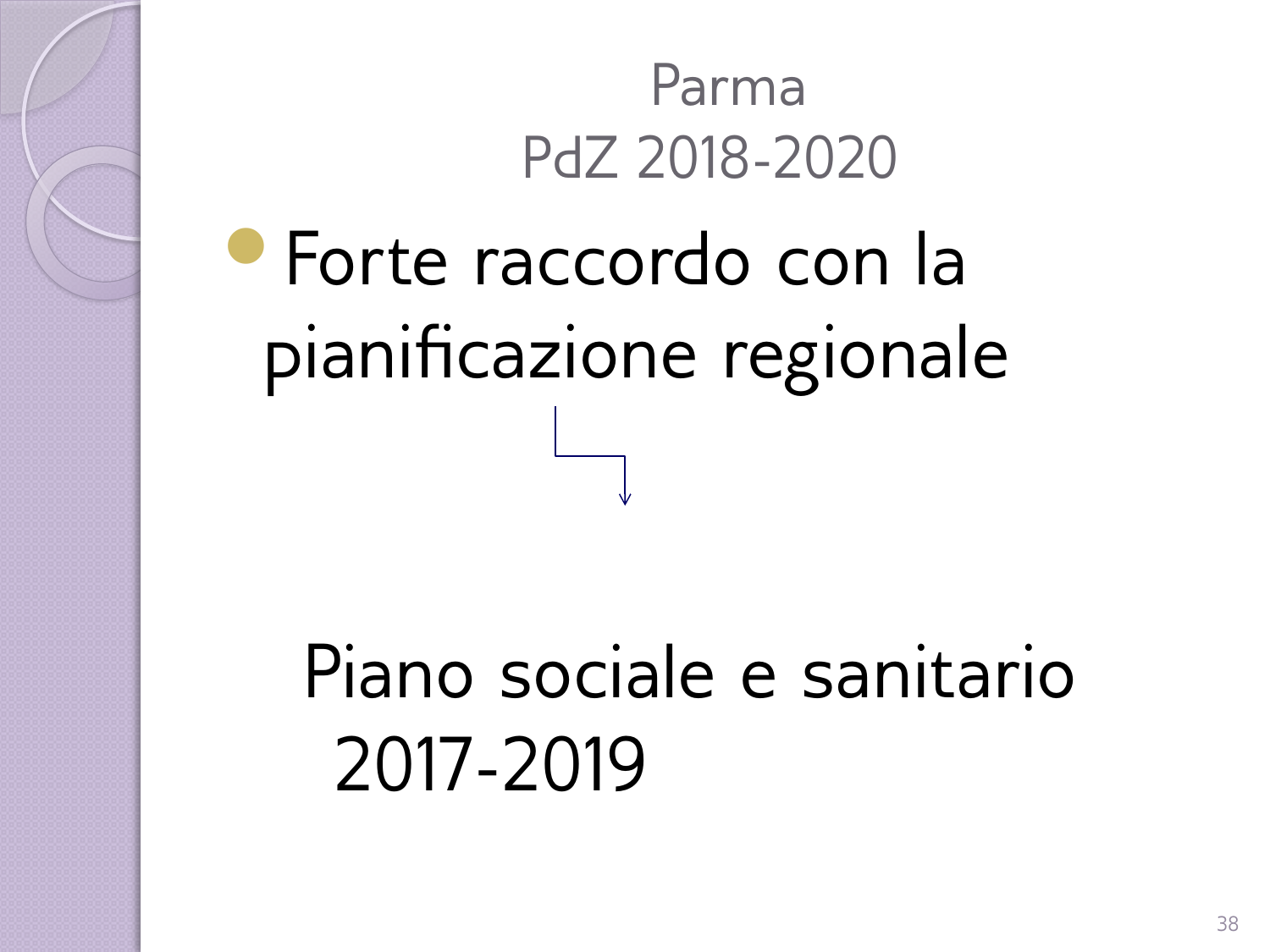

# Parma PdZ 2018-2020
Forte raccordo con la pianificazione regionale

Piano sociale e sanitario 2017-2019

38